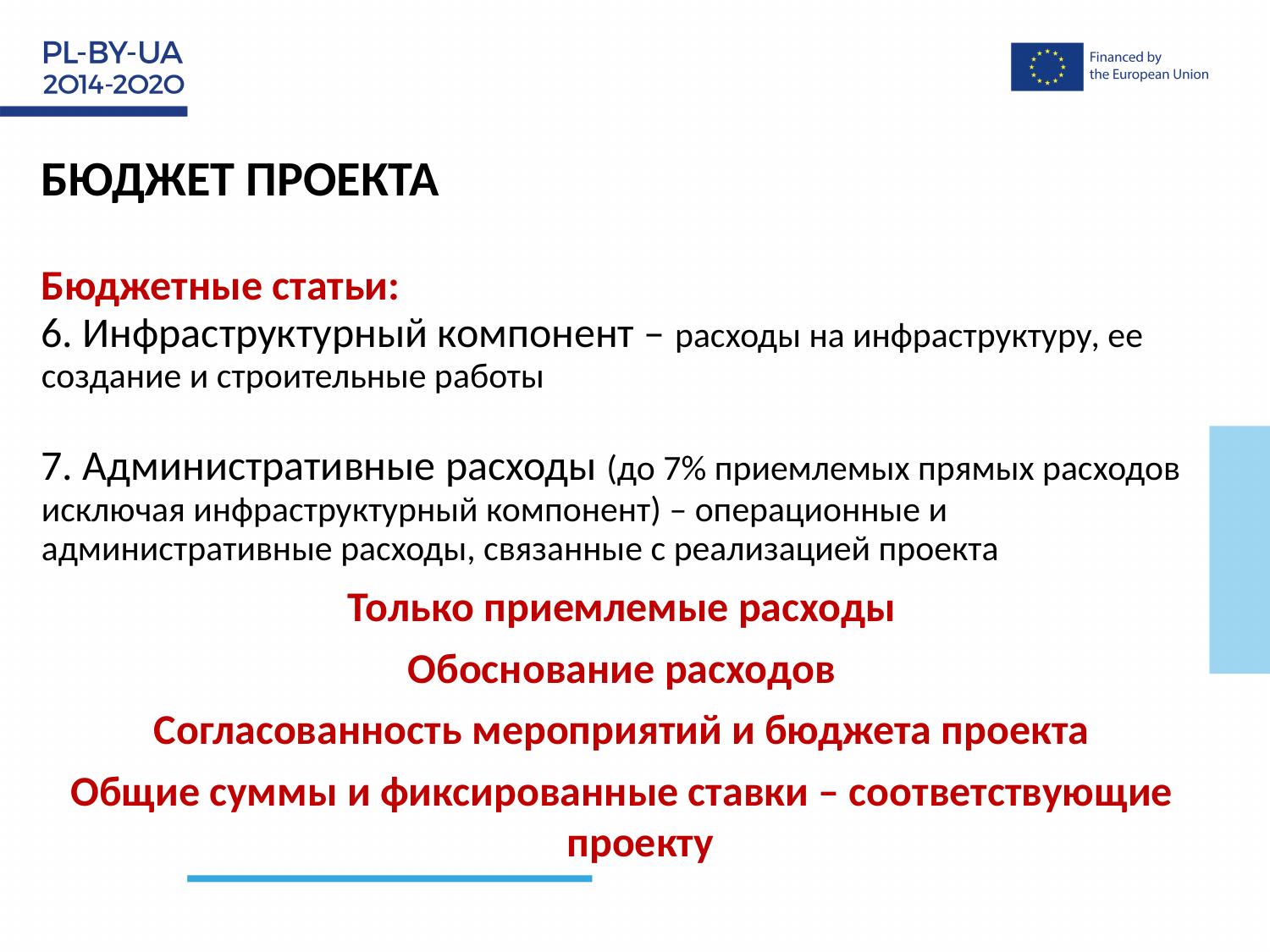

БЮДЖЕТ ПРОЕКТА

Бюджетные статьи:
6. Инфраструктурный компонент – расходы на инфраструктуру, ее создание и строительные работы

7. Административные расходы (до 7% приемлемых прямых расходов исключая инфраструктурный компонент) – операционные и административные расходы, связанные с реализацией проекта
Только приемлемые расходы
Обоснование расходов
Согласованность мероприятий и бюджета проекта
Общие суммы и фиксированные ставки – соответствующие проекту